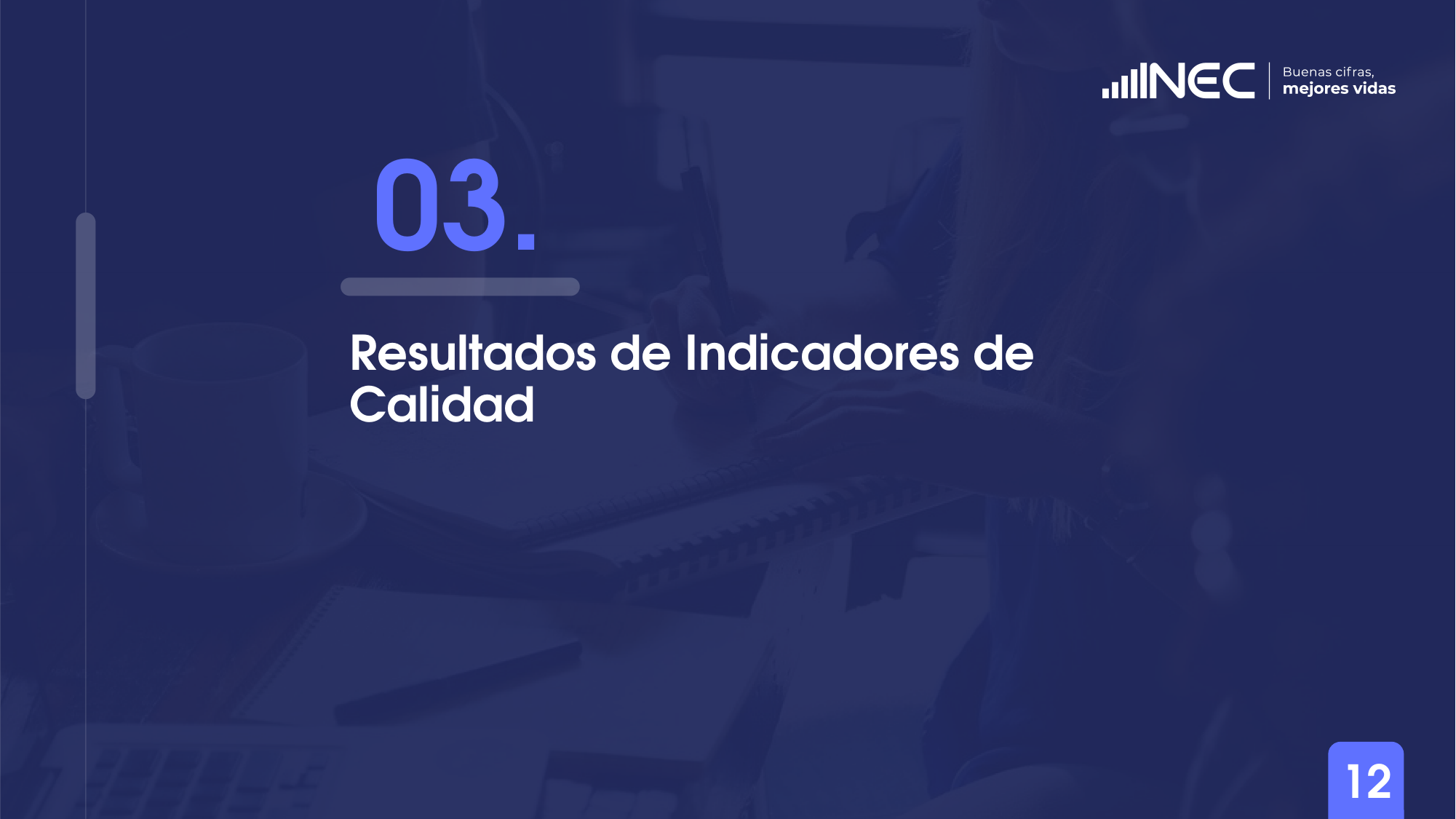

03.
# Resultados de Indicadores de Calidad
12